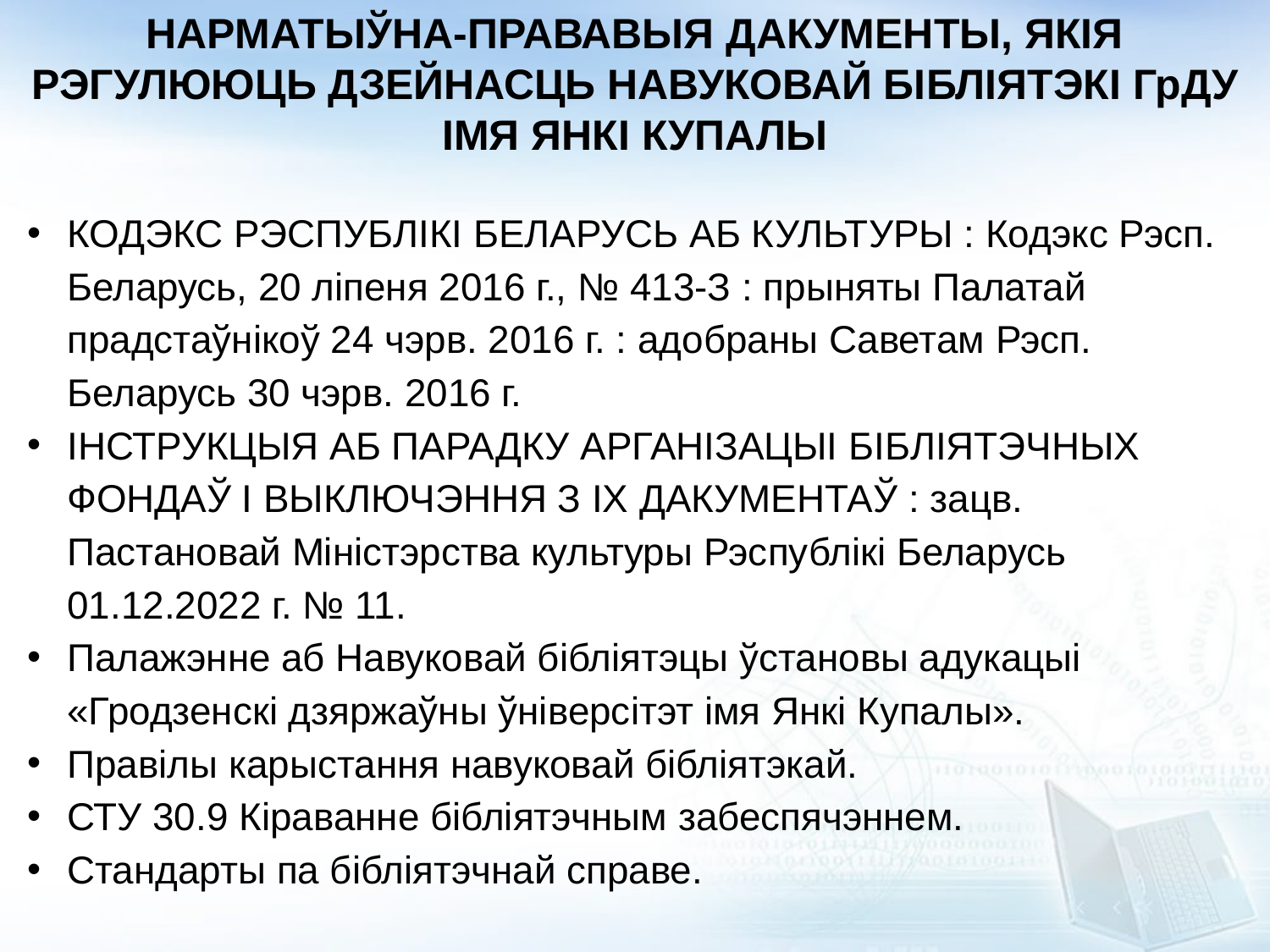

НАРМАТЫЎНА-ПРАВАВЫЯ ДАКУМЕНТЫ, ЯКІЯ РЭГУЛЮЮЦЬ ДЗЕЙНАСЦЬ НАВУКОВАЙ БІБЛІЯТЭКІ ГрДУ ІМЯ ЯНКІ КУПАЛЫ
КОДЭКС РЭСПУБЛІКІ БЕЛАРУСЬ АБ КУЛЬТУРЫ : Кодэкс Рэсп. Беларусь, 20 ліпеня 2016 г., № 413-З : прыняты Палатай прадстаўнікоў 24 чэрв. 2016 г. : адобраны Саветам Рэсп. Беларусь 30 чэрв. 2016 г.
IНСТРУКЦЫЯ АБ ПАРАДКУ АРГАНІЗАЦЫІ БІБЛІЯТЭЧНЫХ ФОНДАЎ І ВЫКЛЮЧЭННЯ З ІХ ДАКУМЕНТАЎ : зацв. Пастановай Міністэрства культуры Рэспублікі Беларусь 01.12.2022 г. № 11.
Палажэнне аб Навуковай бібліятэцы ўстановы адукацыі «Гродзенскі дзяржаўны ўніверсітэт імя Янкі Купалы».
Правілы карыстання навуковай бібліятэкай.
СТУ 30.9 Кіраванне бібліятэчным забеспячэннем.
Стандарты па бібліятэчнай справе.